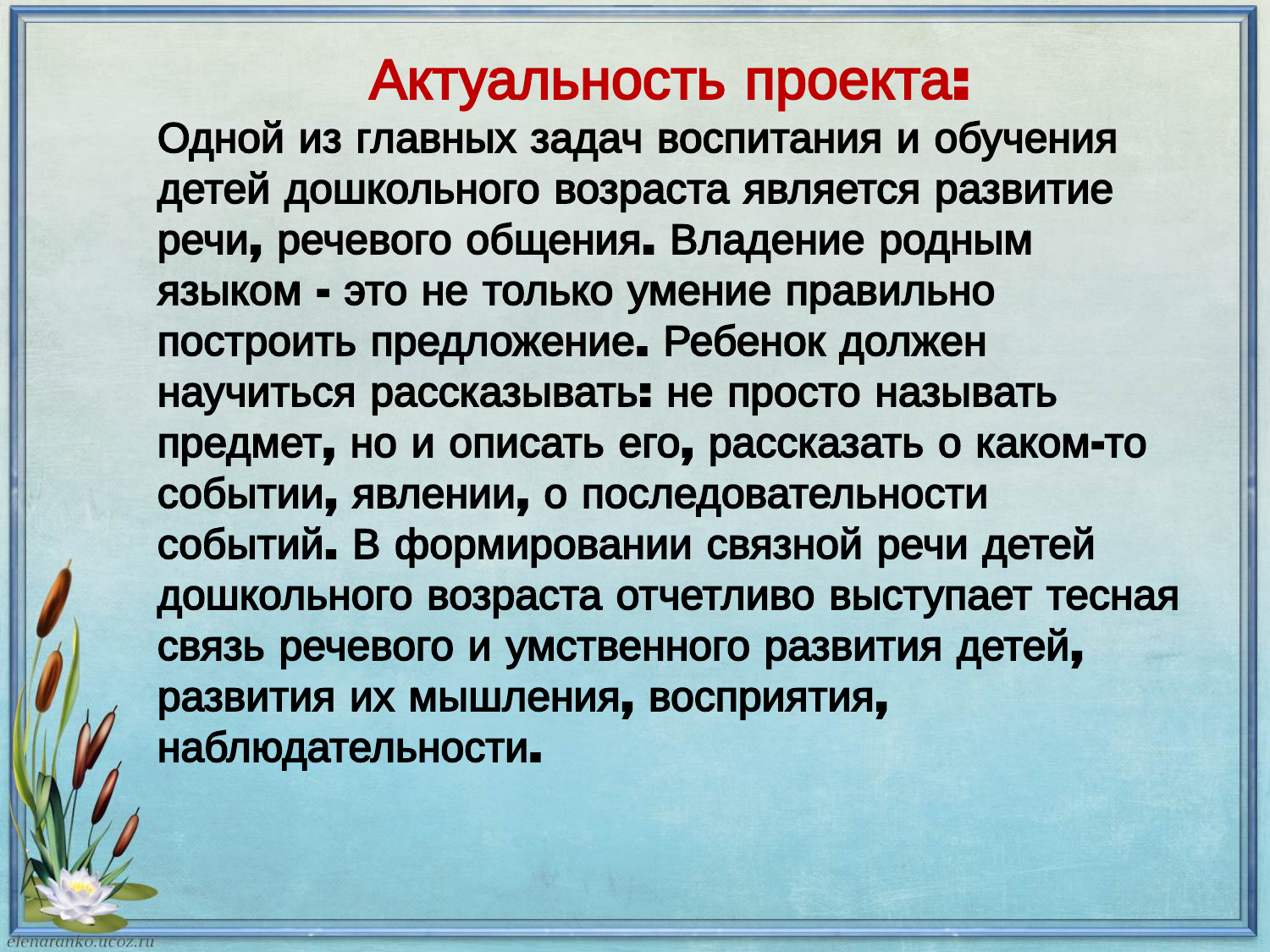

Актуальность проекта:
Одной из главных задач воспитания и обучения детей дошкольного возраста является развитие речи, речевого общения. Владение родным языком - это не только умение правильно построить предложение. Ребенок должен научиться рассказывать: не просто называть предмет, но и описать его, рассказать о каком-то событии, явлении, о последовательности событий. В формировании связной речи детей дошкольного возраста отчетливо выступает тесная связь речевого и умственного развития детей, развития их мышления, восприятия, наблюдательности.